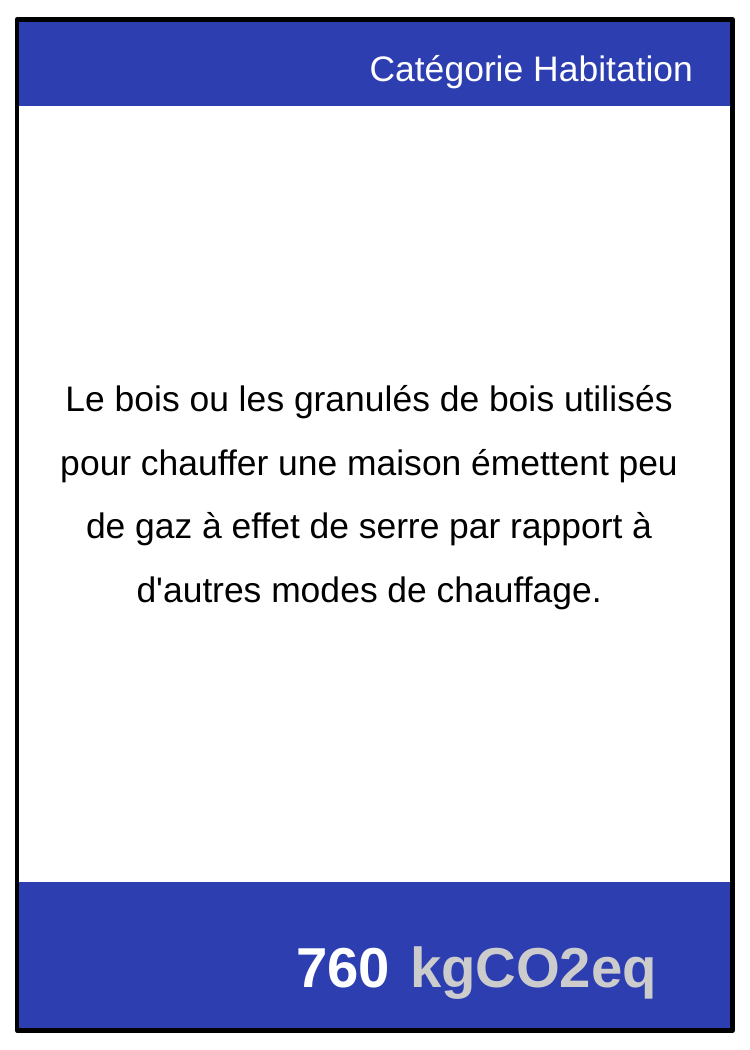

Catégorie Habitation

Le bois ou les granulés de bois utilisés pour chauffer une maison émettent peu de gaz à effet de serre par rapport à d'autres modes de chauffage.

760
kgCO2eq